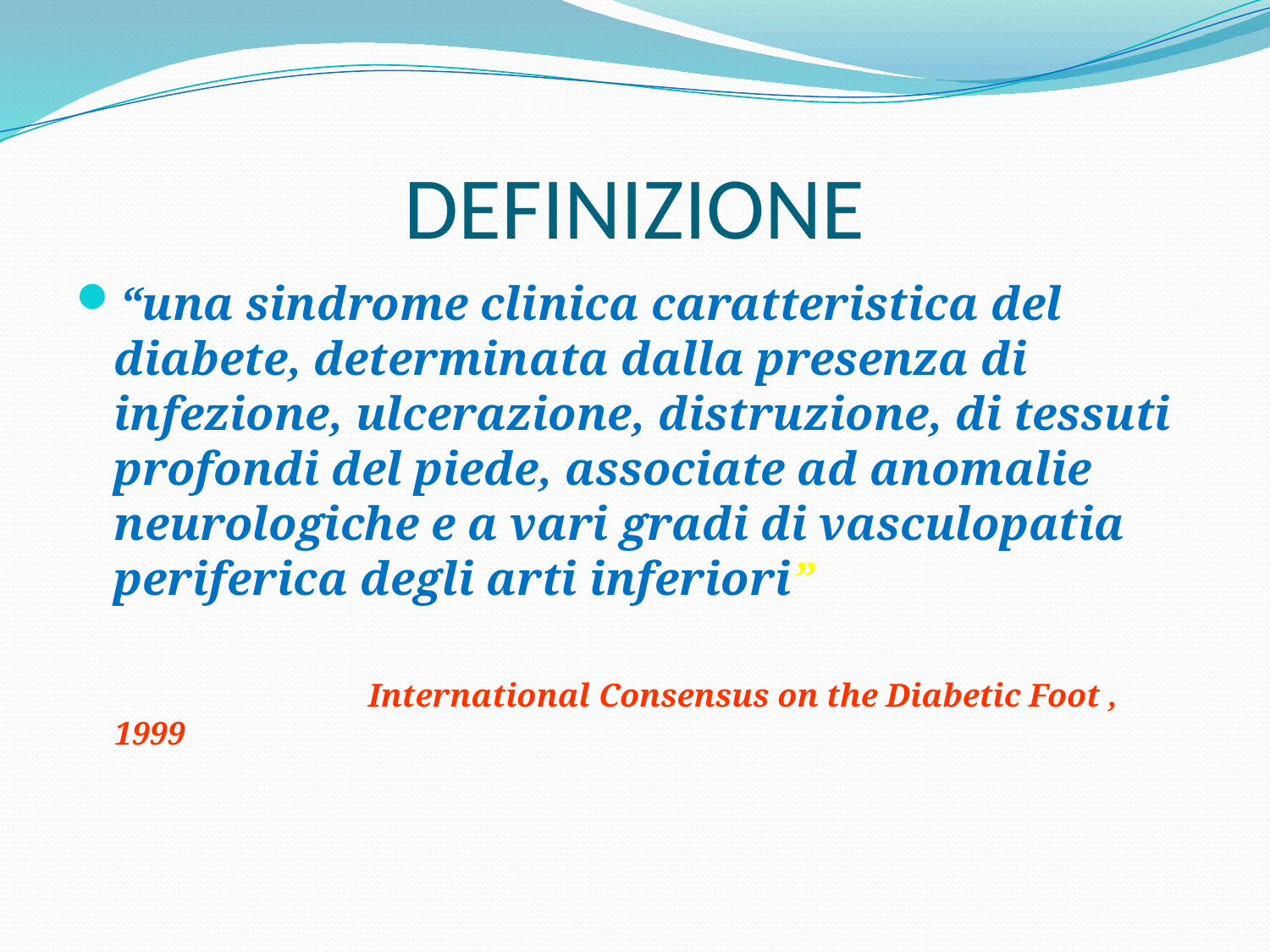

# DEFINIZIONE
“una sindrome clinica caratteristica del diabete, determinata dalla presenza di infezione, ulcerazione, distruzione, di tessuti profondi del piede, associate ad anomalie neurologiche e a vari gradi di vasculopatia periferica degli arti inferiori”

			International Consensus on the Diabetic Foot , 1999